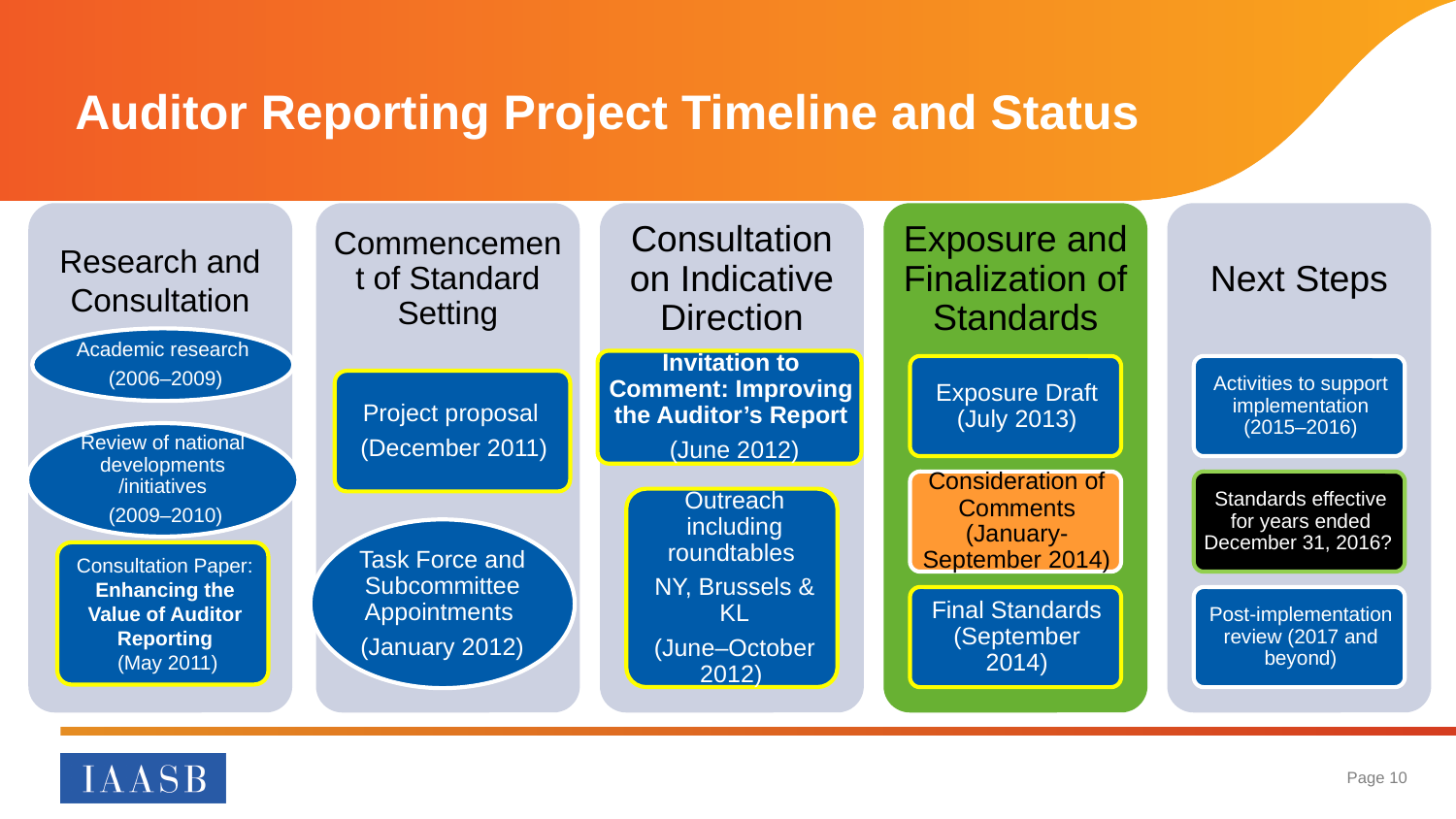

Auditor Reporting Project Timeline and Status
Research and Consultation
Academic research
 (2006–2009)
Review of national developments /initiatives
 (2009–2010)
Consultation Paper: Enhancing the Value of Auditor Reporting
 (May 2011)
Commencement of Standard Setting
Project proposal
(December 2011)
Task Force and Subcommittee Appointments
(January 2012)
Consultation on Indicative Direction
Invitation to Comment: Improving the Auditor’s Report
 (June 2012)
Outreach including roundtables
NY, Brussels & KL
(June–October 2012)
Exposure and Finalization of Standards
Exposure Draft (July 2013)
Consideration of Comments (January-September 2014)
Final Standards (September 2014)
Next Steps
Activities to support implementation (2015–2016)
Standards effective for years ended December 31, 2016?
Post-implementation review (2017 and beyond)